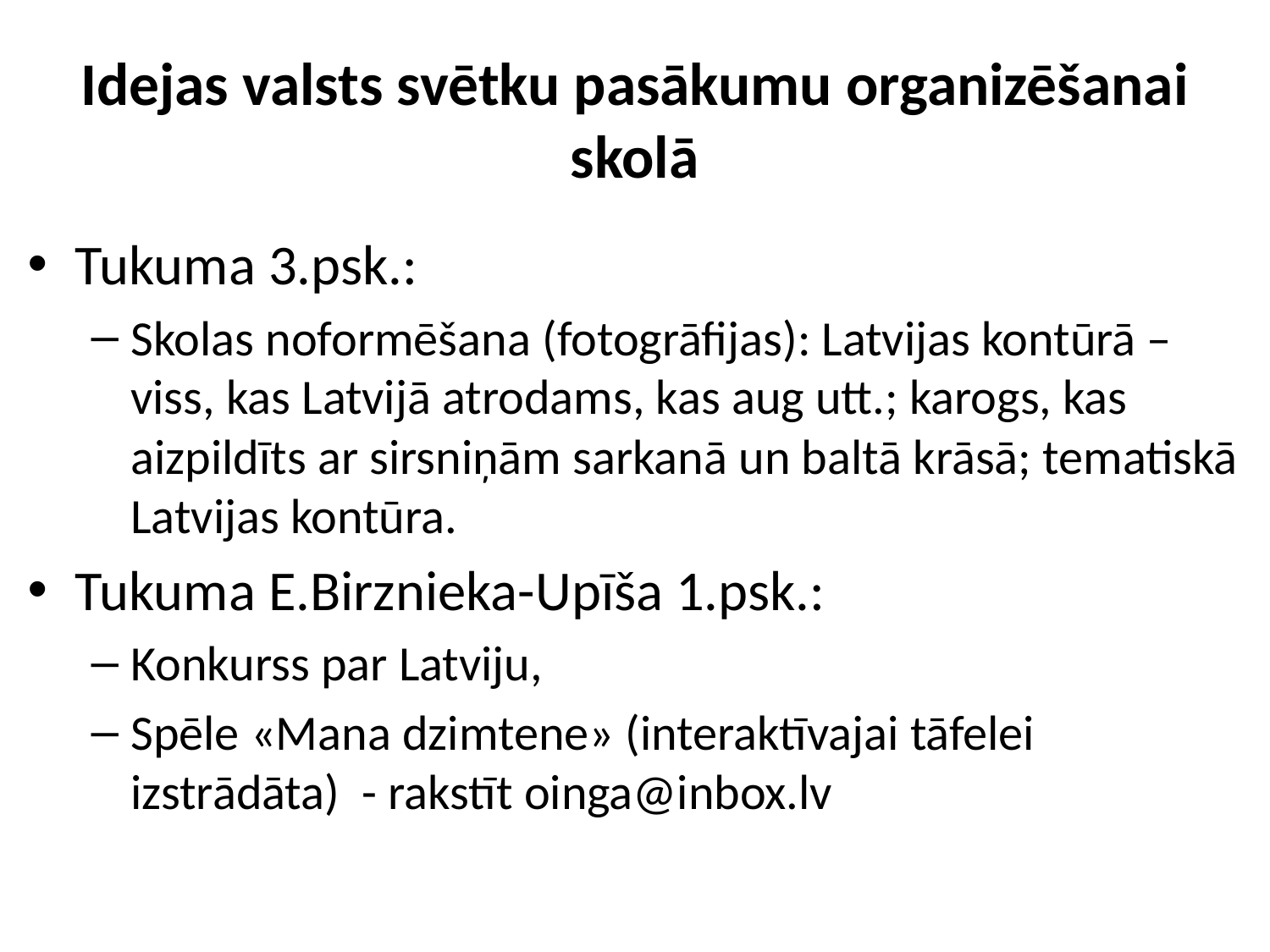

# Idejas valsts svētku pasākumu organizēšanai skolā
Tukuma 3.psk.:
Skolas noformēšana (fotogrāfijas): Latvijas kontūrā – viss, kas Latvijā atrodams, kas aug utt.; karogs, kas aizpildīts ar sirsniņām sarkanā un baltā krāsā; tematiskā Latvijas kontūra.
Tukuma E.Birznieka-Upīša 1.psk.:
Konkurss par Latviju,
Spēle «Mana dzimtene» (interaktīvajai tāfelei izstrādāta)  - rakstīt oinga@inbox.lv